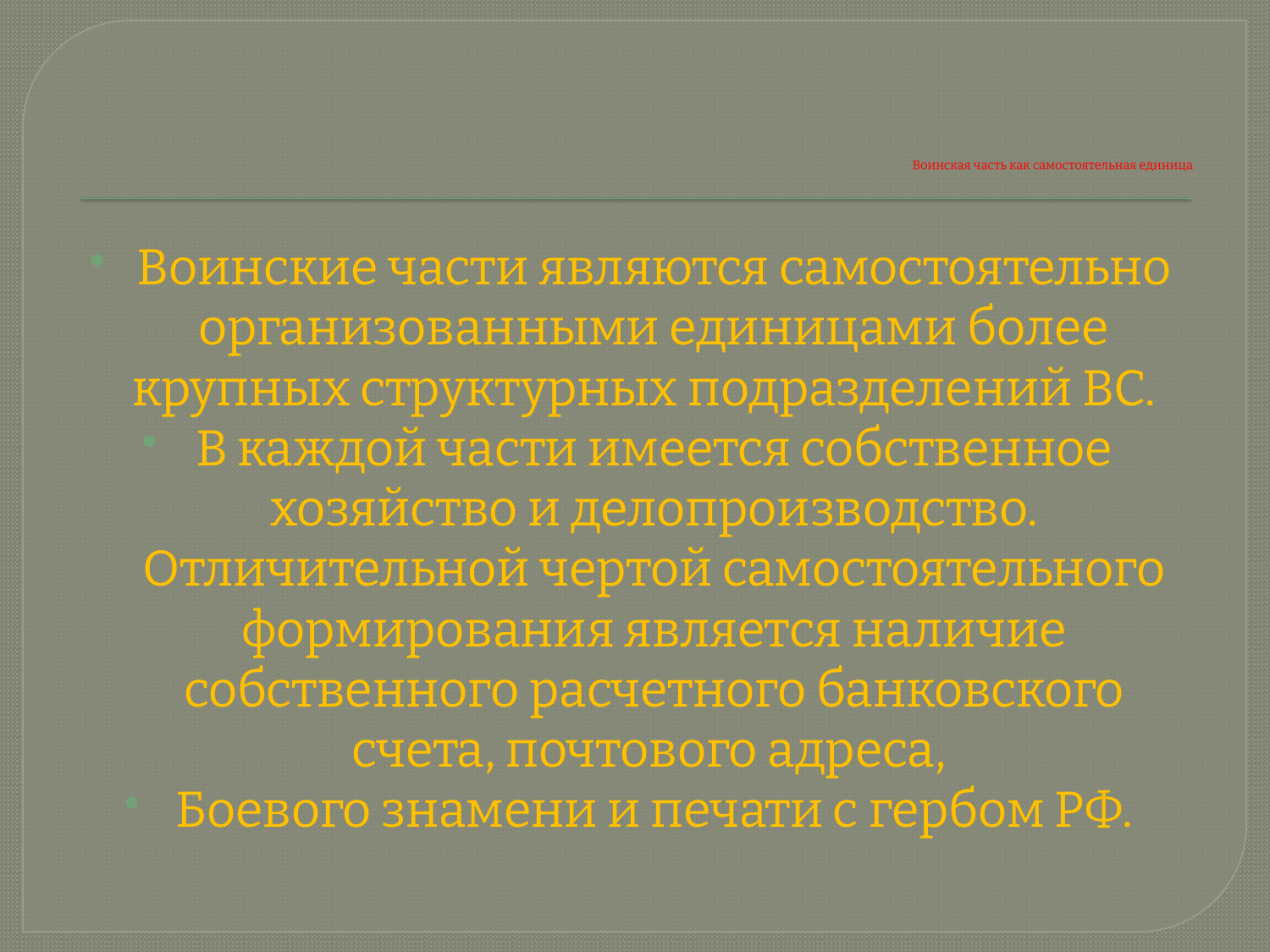

# Воинская часть как самостоятельная единица
Воинские части являются самостоятельно организованными единицами более крупных структурных подразделений ВС.
В каждой части имеется собственное хозяйство и делопроизводство. Отличительной чертой самостоятельного формирования является наличие собственного расчетного банковского счета, почтового адреса,
Боевого знамени и печати с гербом РФ.